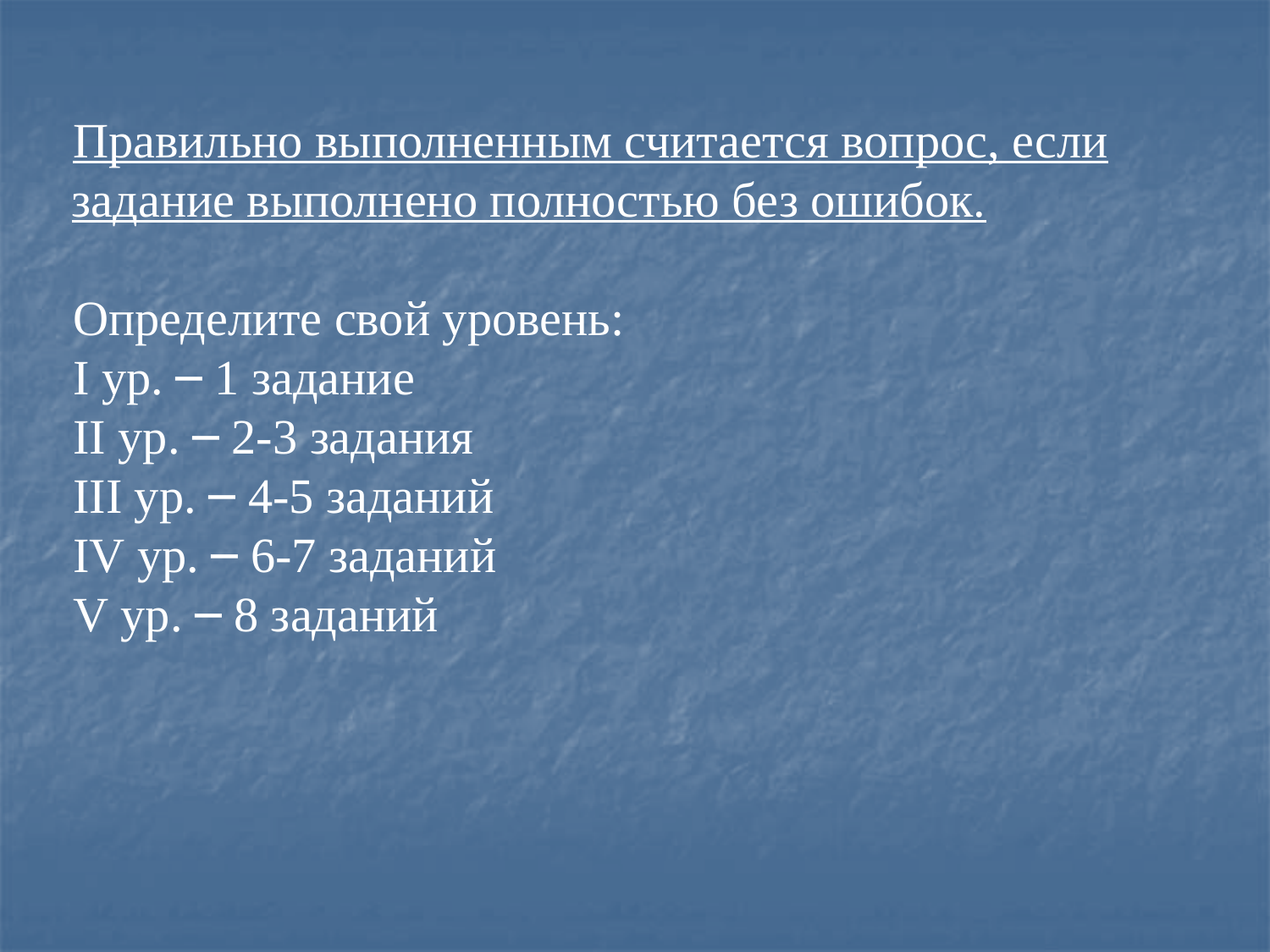

Правильно выполненным считается вопрос, если задание выполнено полностью без ошибок.

Определите свой уровень:
I ур. – 1 задание
II ур. – 2-3 задания
III ур. – 4-5 заданий
IV ур. – 6-7 заданий
V ур. – 8 заданий